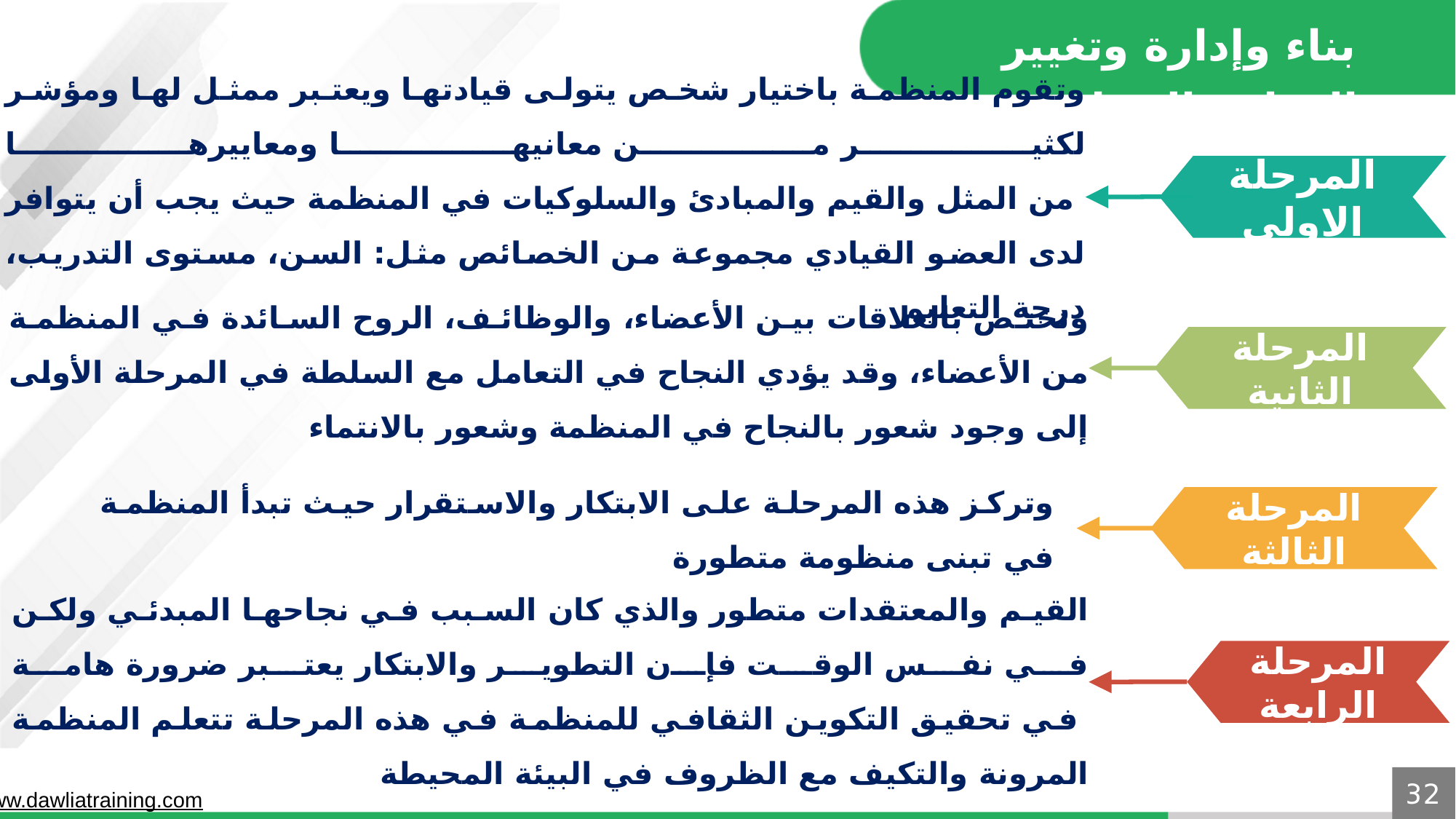

بناء وإدارة وتغيير الثقافة التنظيمية
وتقوم المنظمة باختيار شخص يتولى قيادتها ويعتبر ممثل لها ومؤشر لكثير من معانيها ومعاييرها
 من المثل والقيم والمبادئ والسلوكيات في المنظمة حيث يجب أن يتوافر لدى العضو القيادي مجموعة من الخصائص مثل: السن، مستوى التدريب، درجة التعليم
المرحلة الاولي
وتختص بالعلاقات بين الأعضاء، والوظائف، الروح السائدة في المنظمة من الأعضاء، وقد يؤدي النجاح في التعامل مع السلطة في المرحلة الأولى إلى وجود شعور بالنجاح في المنظمة وشعور بالانتماء
المرحلة الثانية
المرحلة الثالثة
وتركز هذه المرحلة على الابتكار والاستقرار حيث تبدأ المنظمة في تبنى منظومة متطورة
القيم والمعتقدات متطور والذي كان السبب في نجاحها المبدئي ولكن في نفس الوقت فإن التطوير والابتكار يعتبر ضرورة هامة
 في تحقيق التكوين الثقافي للمنظمة في هذه المرحلة تتعلم المنظمة المرونة والتكيف مع الظروف في البيئة المحيطة
المرحلة الرابعة
32
www.dawliatraining.com